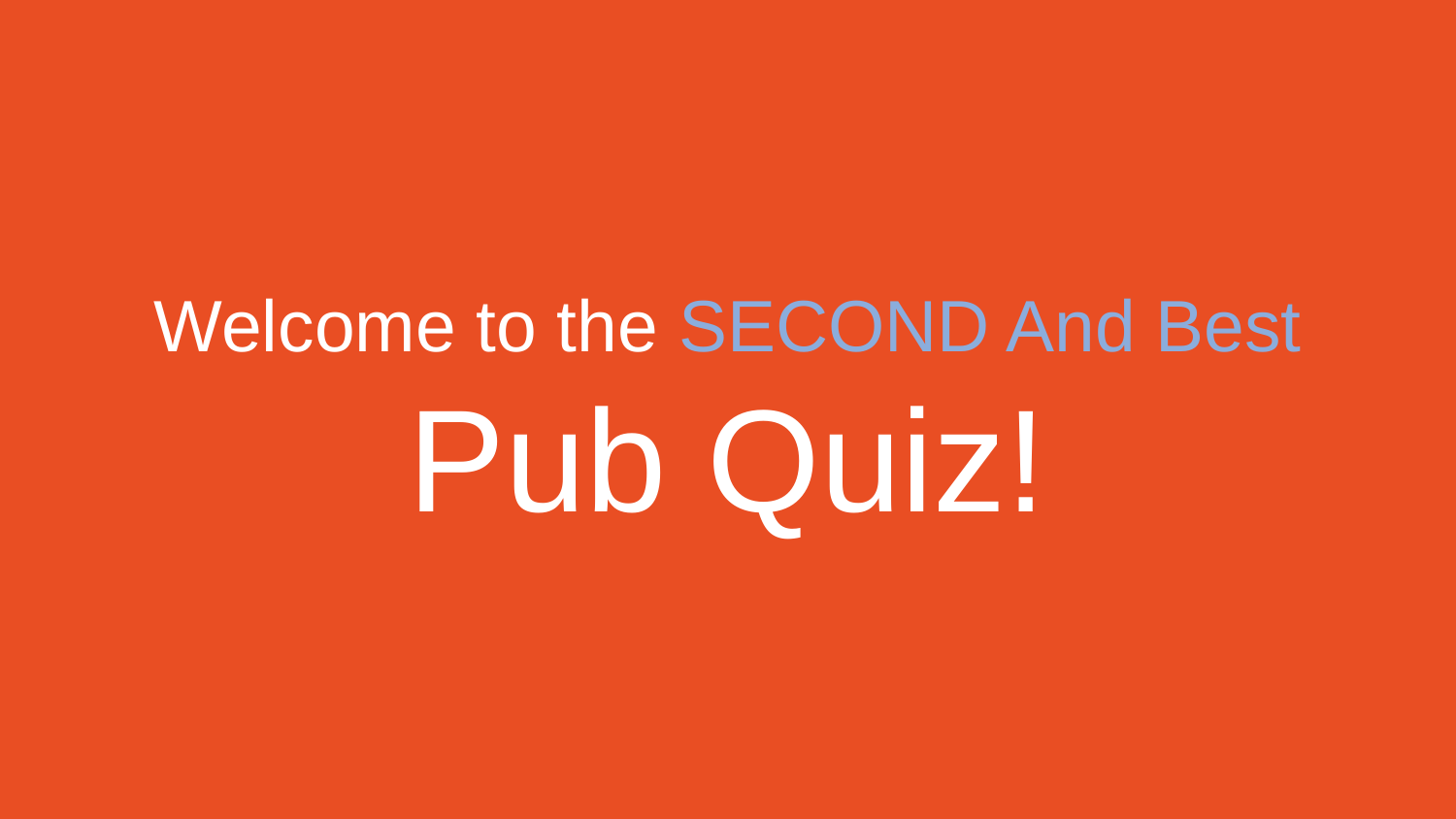

# Welcome to the SECOND And Best
Pub Quiz!